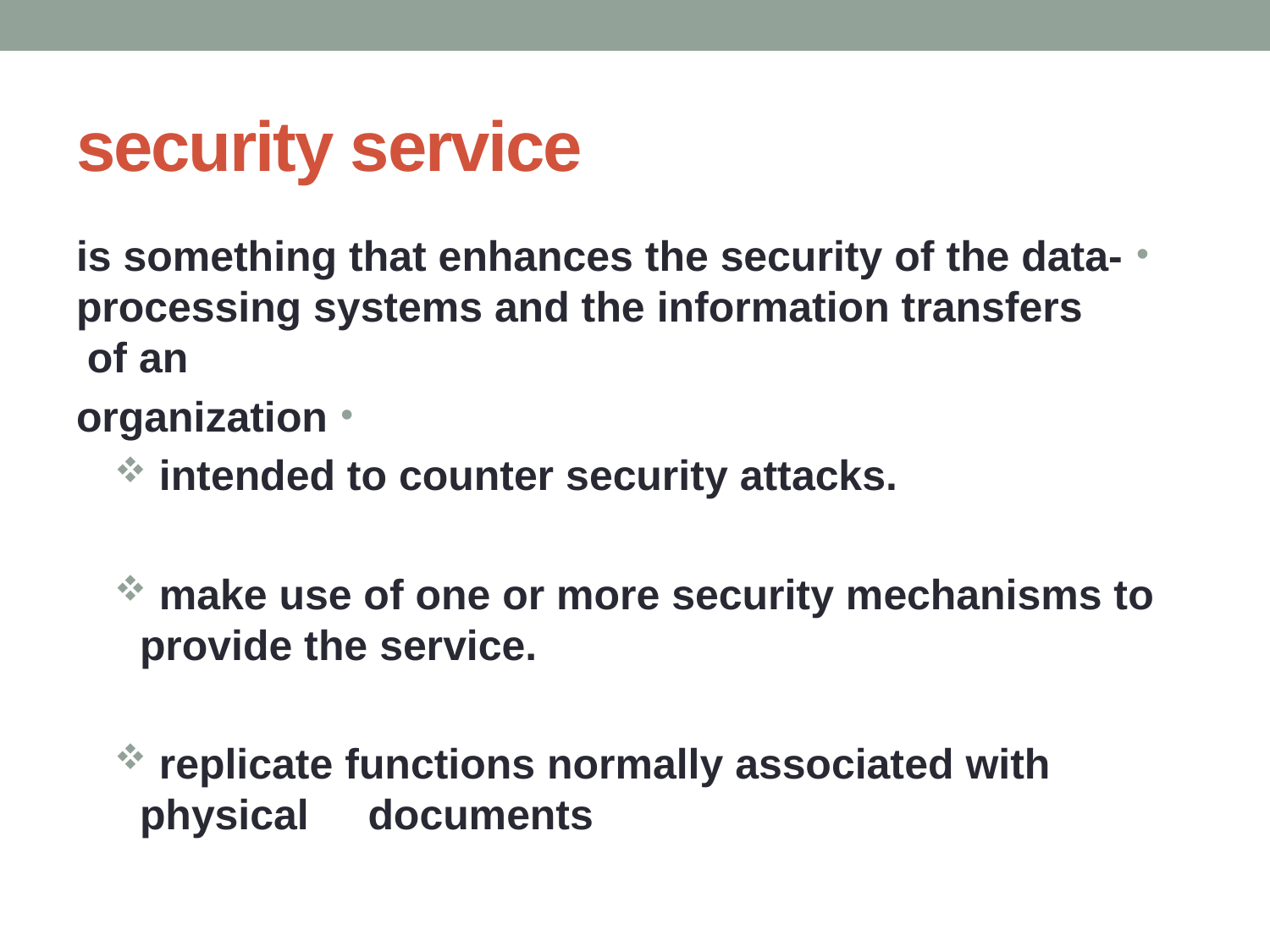

# security service
is something that enhances the security of the data-processing systems and the information transfers of an
organization
 intended to counter security attacks.

 make use of one or more security mechanisms to provide the service.

 replicate functions normally associated with physical     documents